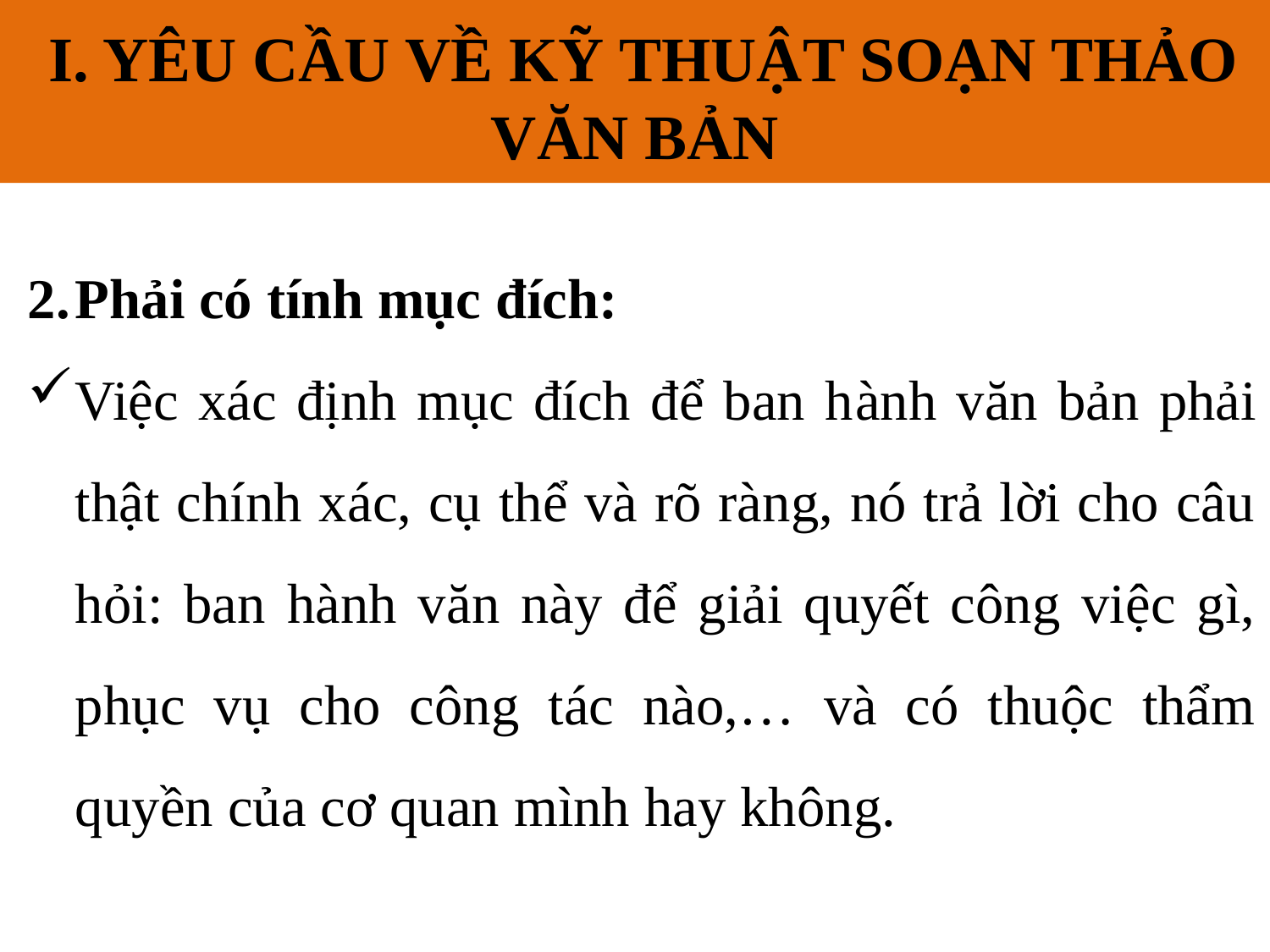

I. YÊU CẦU VỀ KỸ THUẬT SOẠN THẢO VĂN BẢN
# I. YÊU CẦU VỀ KỸ THUẬT SOẠN THẢO VĂN BẢN
Phải có tính mục đích:
Việc xác định mục đích để ban hành văn bản phải thật chính xác, cụ thể và rõ ràng, nó trả lời cho câu hỏi: ban hành văn này để giải quyết công việc gì, phục vụ cho công tác nào,… và có thuộc thẩm quyền của cơ quan mình hay không.